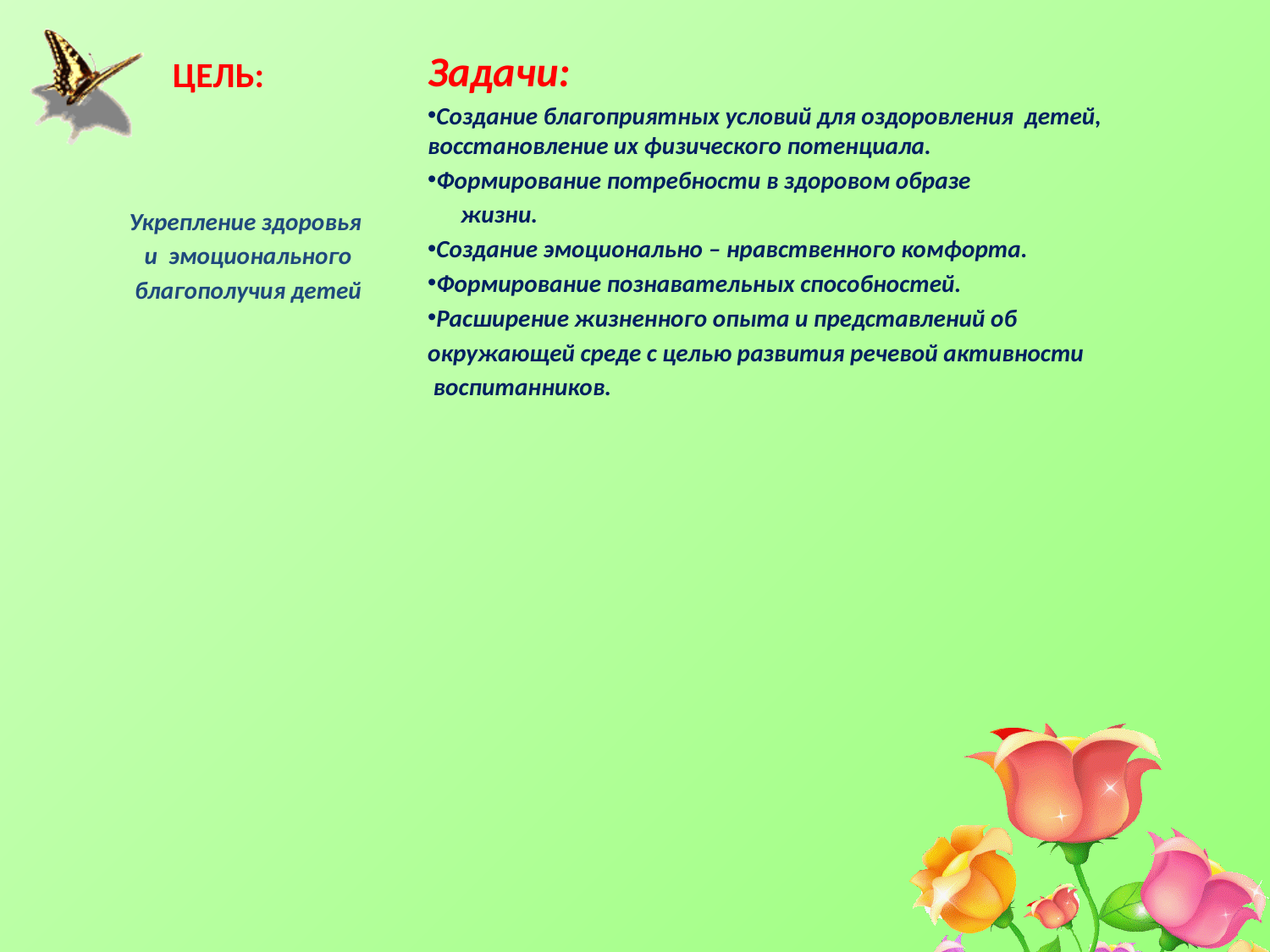

# ЦЕЛЬ:
Задачи:
Создание благоприятных условий для оздоровления  детей, восстановление их физического потенциала.
Формирование потребности в здоровом образе
      жизни.
Создание эмоционально – нравственного комфорта.
Формирование познавательных способностей.
Расширение жизненного опыта и представлений об
окружающей среде с целью развития речевой активности
 воспитанников.

Укрепление здоровья
и  эмоционального
благополучия детей